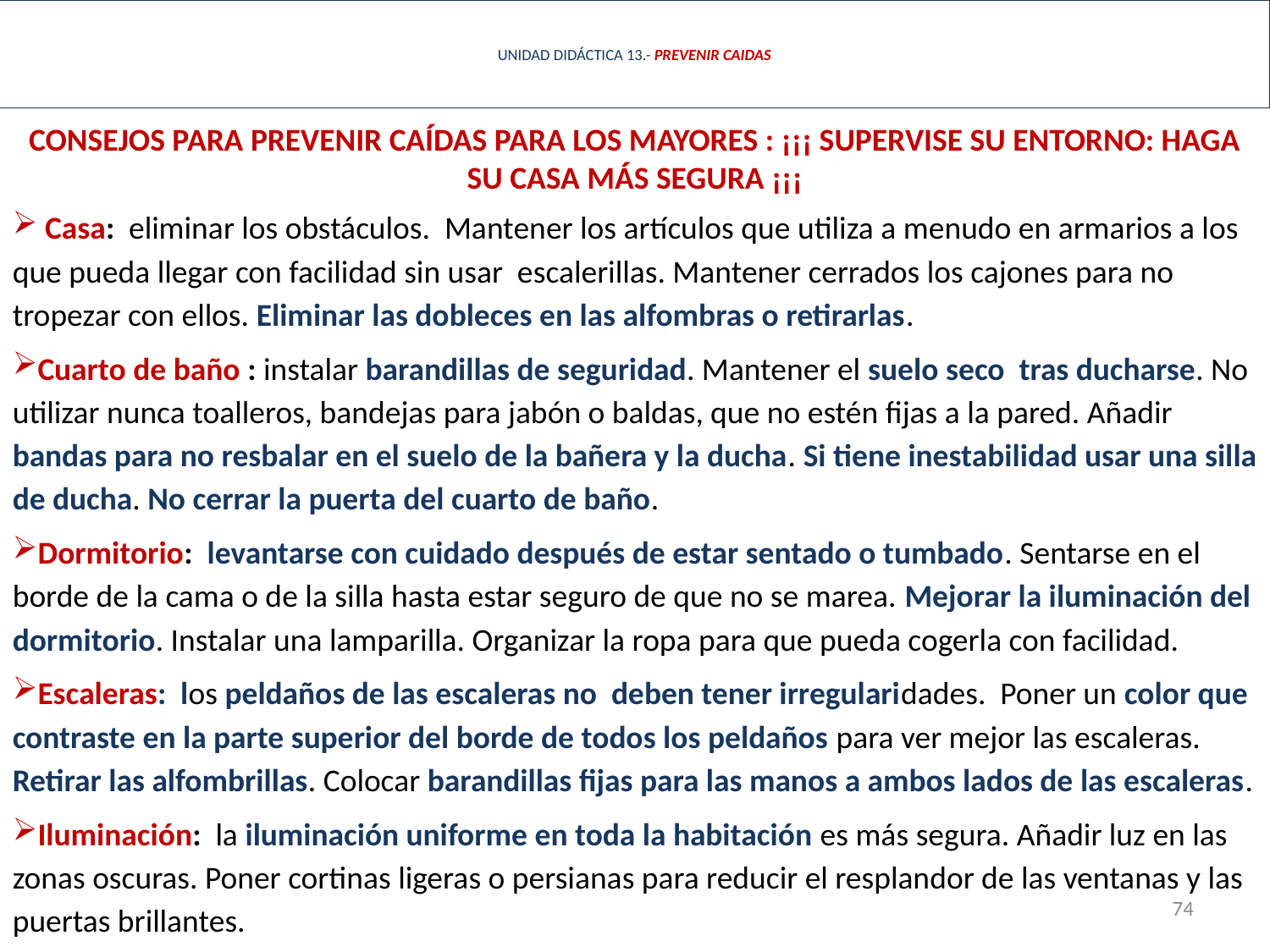

# UNIDAD DIDÁCTICA 13.- PREVENIR CAIDAS
CONSEJOS PARA PREVENIR CAÍDAS PARA LOS MAYORES : ¡¡¡ SUPERVISE SU ENTORNO: HAGA SU CASA MÁS SEGURA ¡¡¡

 Casa:  eliminar los obstáculos.  Mantener los artículos que utiliza a menudo en armarios a los que pueda llegar con facilidad sin usar  escalerillas. Mantener cerrados los cajones para no tropezar con ellos. Eliminar las dobleces en las alfombras o retirarlas.
Cuarto de baño : instalar barandillas de seguridad. Mantener el suelo seco  tras ducharse. No utilizar nunca toalleros, bandejas para jabón o baldas, que no estén fijas a la pared. Añadir bandas para no resbalar en el suelo de la bañera y la ducha. Si tiene inestabilidad usar una silla de ducha. No cerrar la puerta del cuarto de baño.
Dormitorio:  levantarse con cuidado después de estar sentado o tumbado. Sentarse en el borde de la cama o de la silla hasta estar seguro de que no se marea. Mejorar la iluminación del dormitorio. Instalar una lamparilla. Organizar la ropa para que pueda cogerla con facilidad.
Escaleras:  los peldaños de las escaleras no  deben tener irregularidades.  Poner un color que contraste en la parte superior del borde de todos los peldaños para ver mejor las escaleras. Retirar las alfombrillas. Colocar barandillas fijas para las manos a ambos lados de las escaleras.
Iluminación:  la iluminación uniforme en toda la habitación es más segura. Añadir luz en las zonas oscuras. Poner cortinas ligeras o persianas para reducir el resplandor de las ventanas y las puertas brillantes.
74